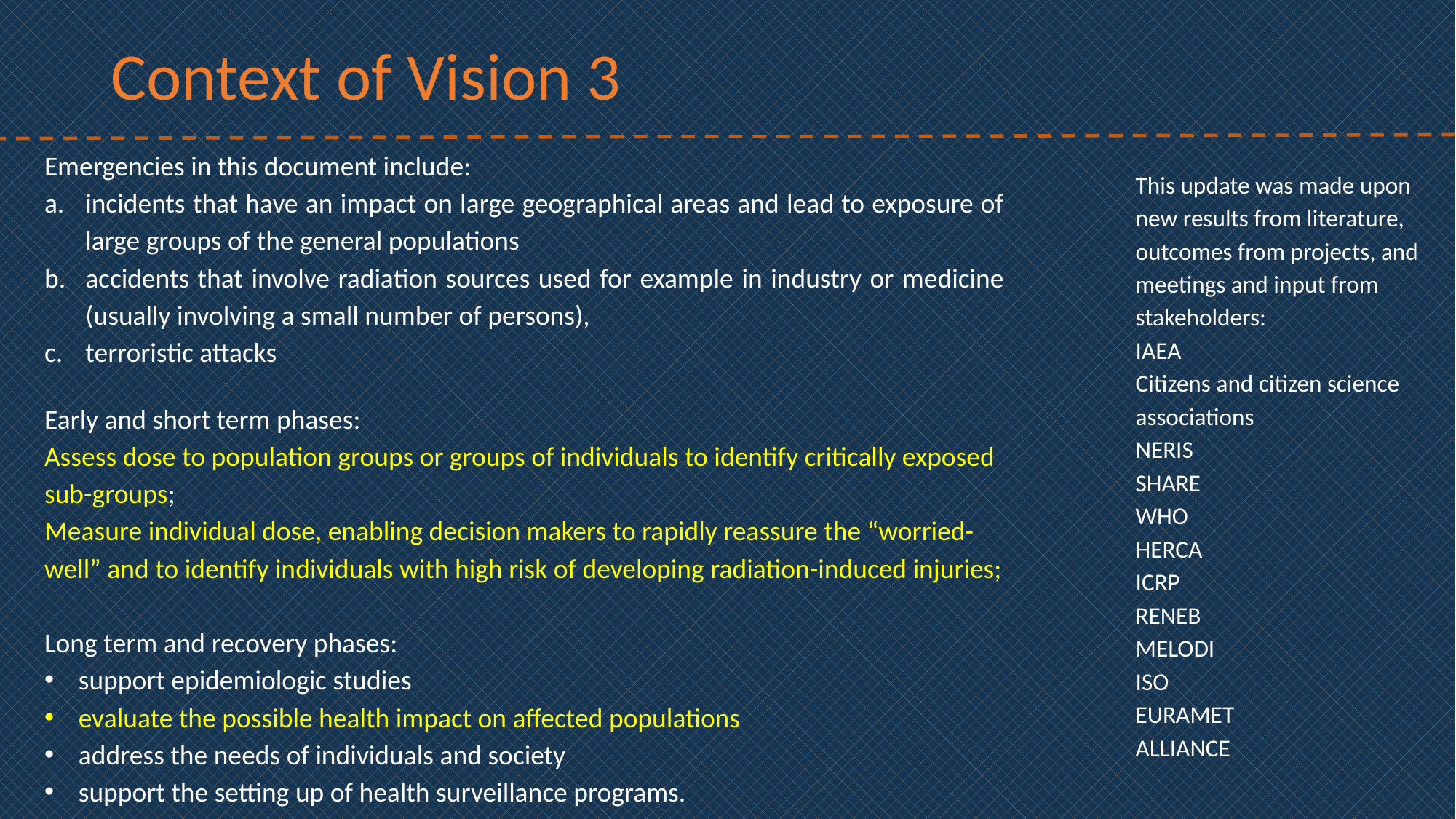

# Context of Vision 3
Emergencies in this document include:
incidents that have an impact on large geographical areas and lead to exposure of large groups of the general populations
accidents that involve radiation sources used for example in industry or medicine (usually involving a small number of persons),
terroristic attacks
This update was made upon new results from literature, outcomes from projects, and meetings and input from stakeholders:
IAEA
Citizens and citizen science associations
NERIS
SHARE
WHO
HERCA
ICRP
RENEB
MELODI
ISO
EURAMET
ALLIANCE
Early and short term phases:
Assess dose to population groups or groups of individuals to identify critically exposed sub-groups;
Measure individual dose, enabling decision makers to rapidly reassure the “worried-well” and to identify individuals with high risk of developing radiation-induced injuries;

Long term and recovery phases:
support epidemiologic studies
evaluate the possible health impact on affected populations
address the needs of individuals and society
support the setting up of health surveillance programs.